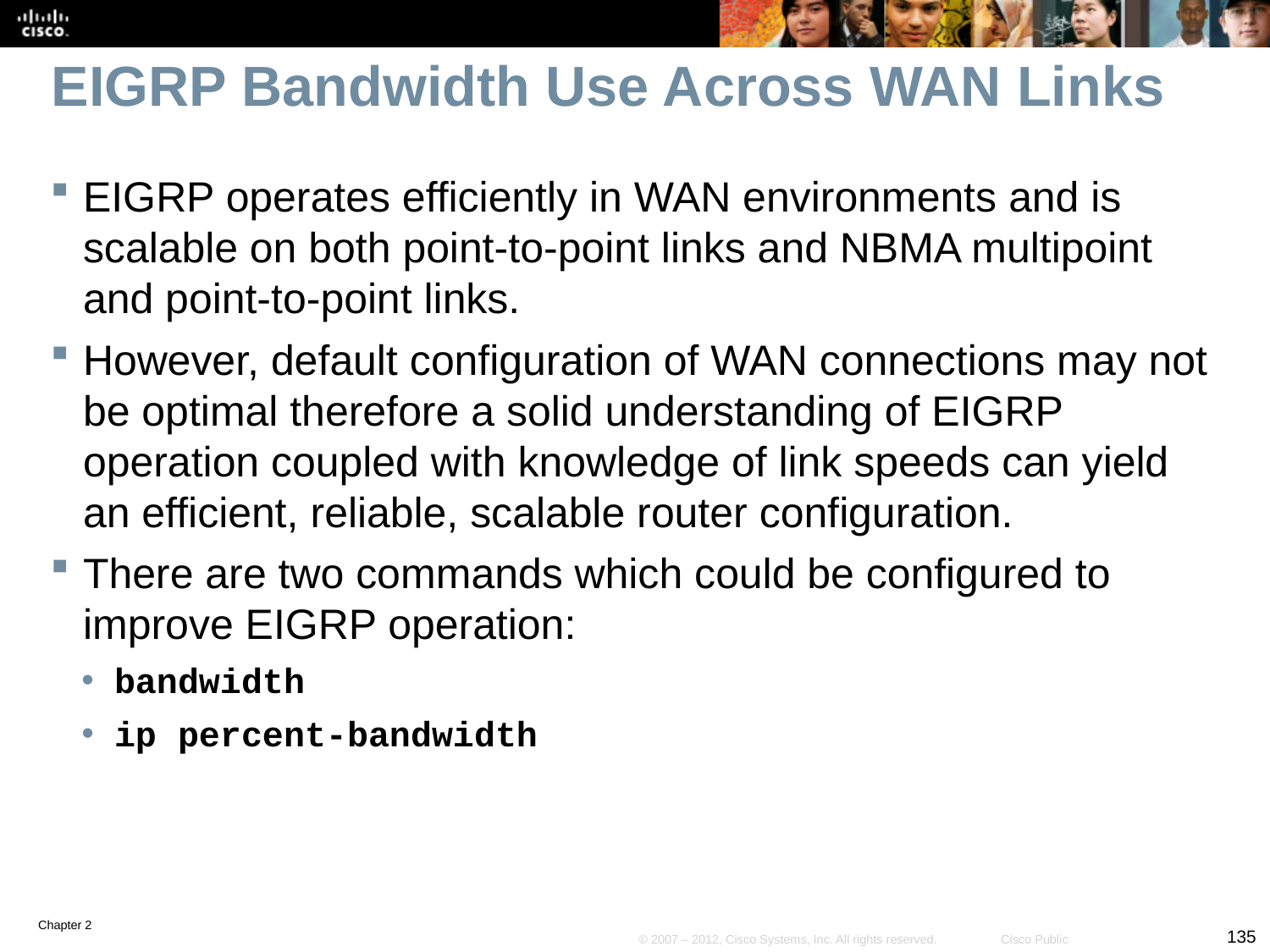

# EIGRP Bandwidth Use Across WAN Links
EIGRP operates efficiently in WAN environments and is scalable on both point-to-point links and NBMA multipoint and point-to-point links.
However, default configuration of WAN connections may not be optimal therefore a solid understanding of EIGRP operation coupled with knowledge of link speeds can yield an efficient, reliable, scalable router configuration.
There are two commands which could be configured to improve EIGRP operation:
bandwidth
ip percent-bandwidth